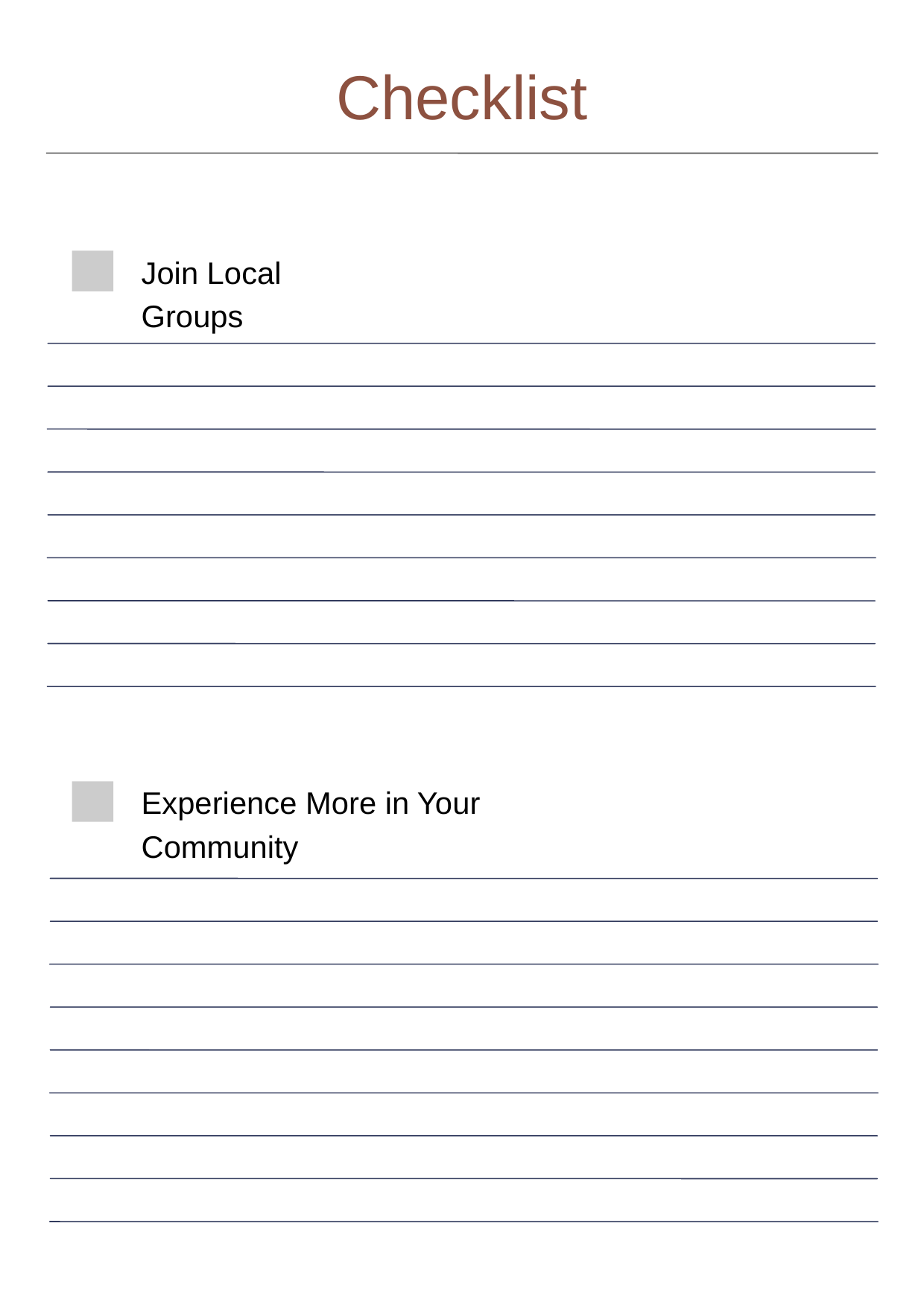

Checklist

Join Local Groups

Experience More in Your Community